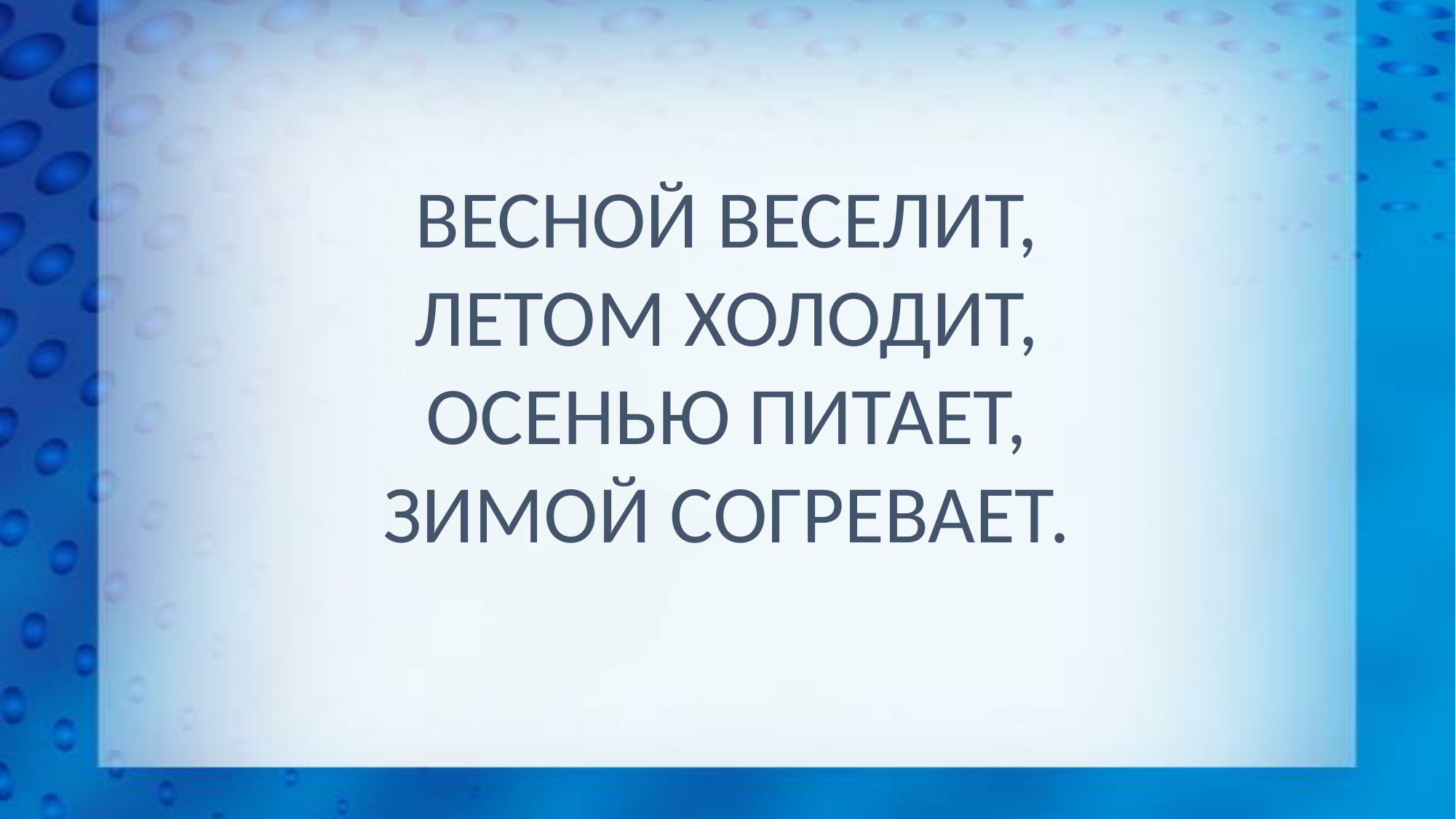

ВЕСНОЙ ВЕСЕЛИТ, ЛЕТОМ ХОЛОДИТ,
ОСЕНЬЮ ПИТАЕТ, ЗИМОЙ СОГРЕВАЕТ.